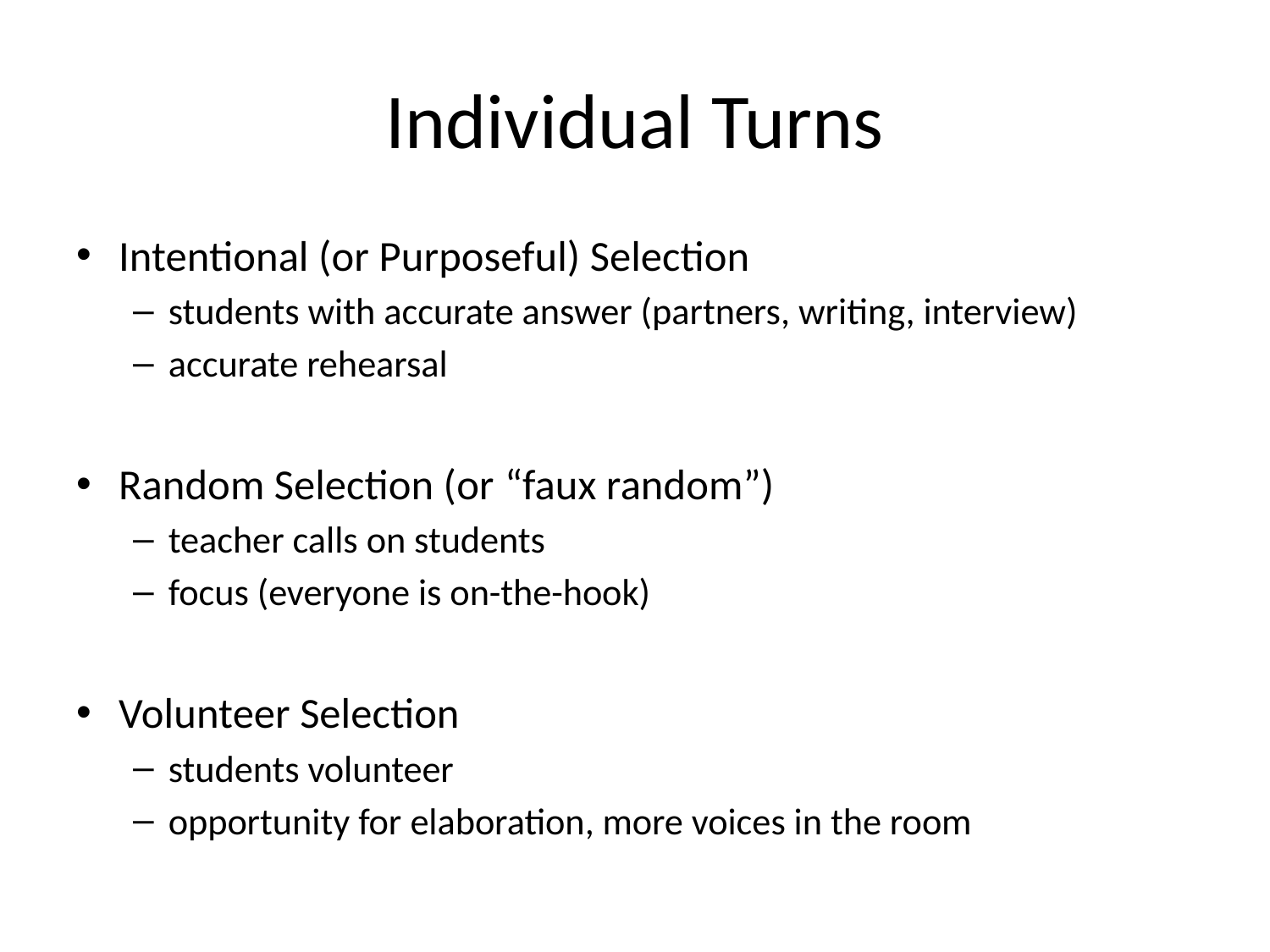

# Individual Turns
Intentional (or Purposeful) Selection
students with accurate answer (partners, writing, interview)
accurate rehearsal

Random Selection (or “faux random”)
teacher calls on students
focus (everyone is on-the-hook)

Volunteer Selection
students volunteer
opportunity for elaboration, more voices in the room